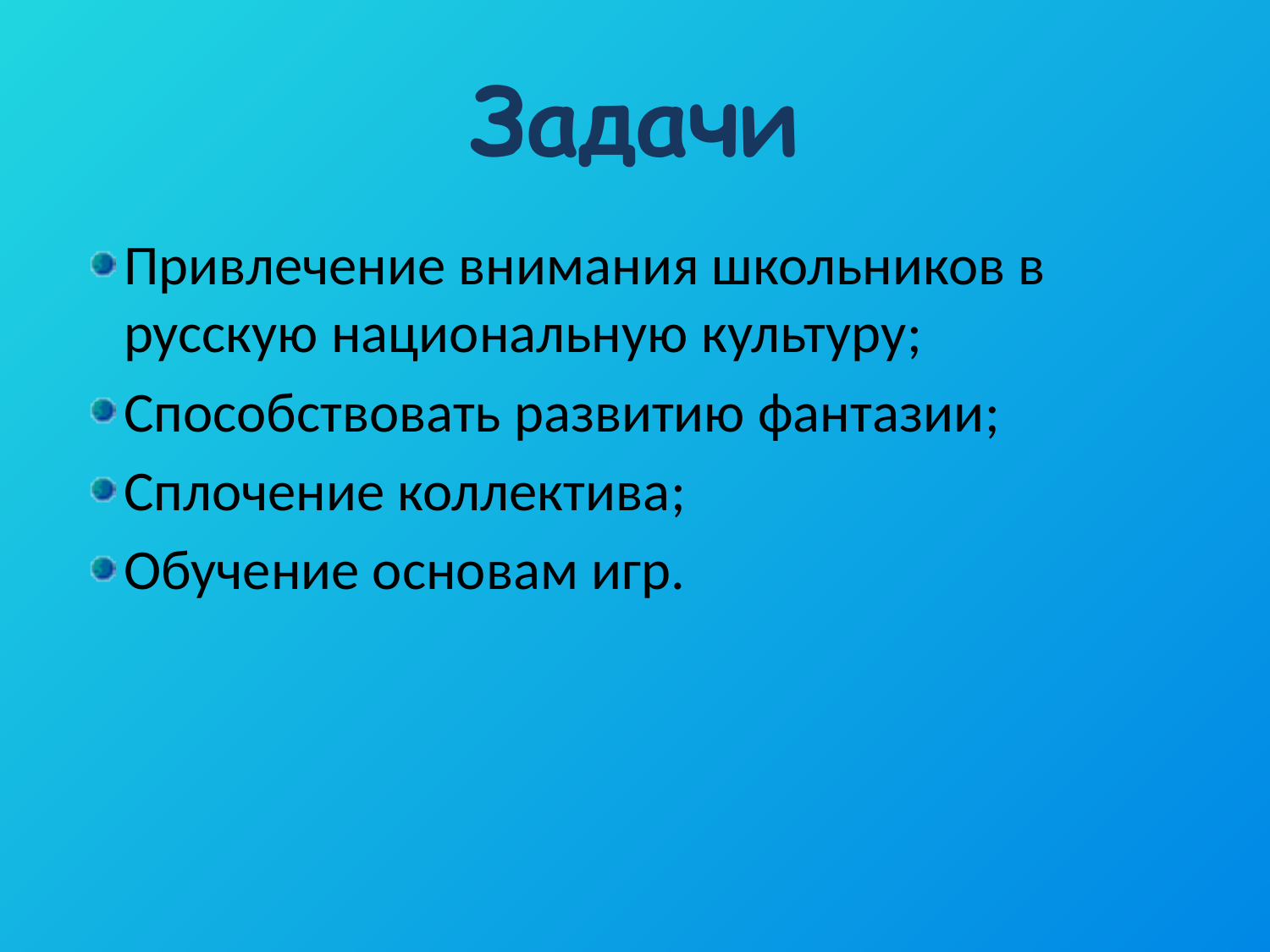

# Задачи
Привлечение внимания школьников в русскую национальную культуру;
Способствовать развитию фантазии;
Сплочение коллектива;
Обучение основам игр.